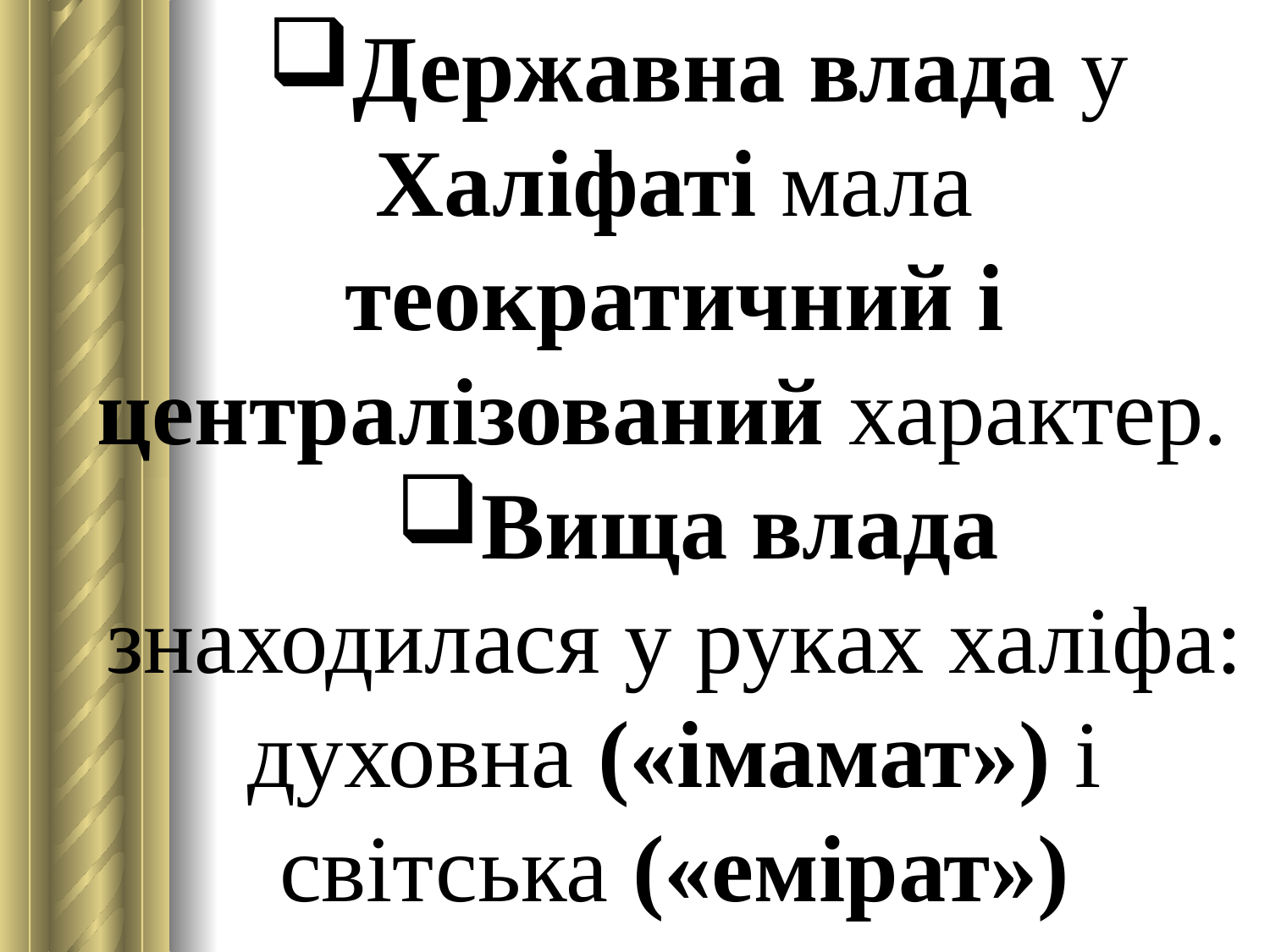

Державна влада у Халіфаті мала теократичний і централізований характер.
Вища влада знаходилася у руках халіфа: духовна («імамат») і світська («емірат»)
.